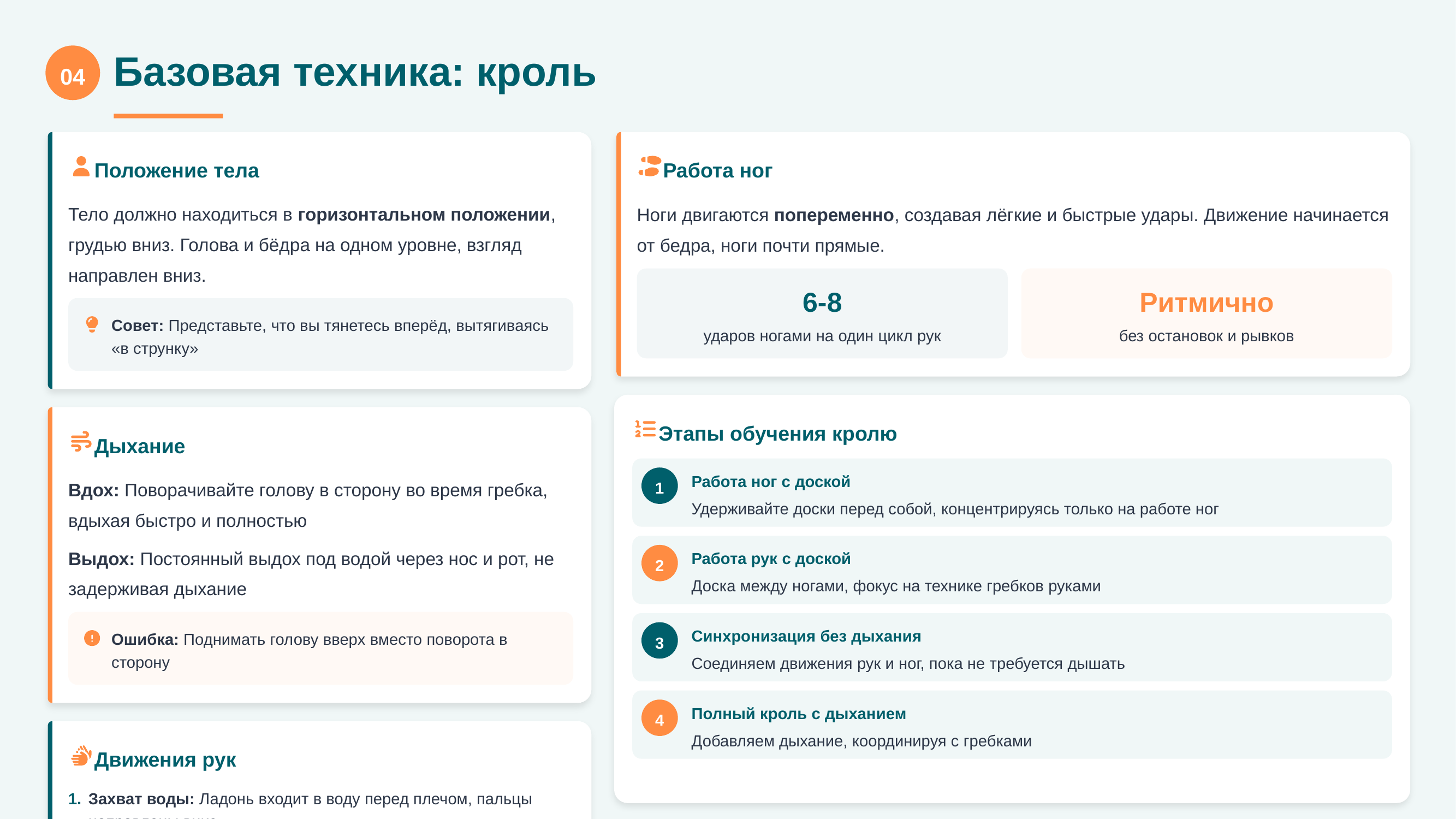

04

Базовая техника: кроль

Положение тела
Работа ног

Тело должно находиться в горизонтальном положении, грудью вниз. Голова и бёдра на одном уровне, взгляд направлен вниз.
Ноги двигаются попеременно, создавая лёгкие и быстрые удары. Движение начинается от бедра, ноги почти прямые.

6-8
Ритмично

Совет: Представьте, что вы тянетесь вперёд, вытягиваясь «в струнку»

ударов ногами на один цикл рук
без остановок и рывков

Этапы обучения кролю

Дыхание

1

Работа ног с доской
Вдох: Поворачивайте голову в сторону во время гребка, вдыхая быстро и полностью
Удерживайте доски перед собой, концентрируясь только на работе ног

Выдох: Постоянный выдох под водой через нос и рот, не задерживая дыхание
2

Работа рук с доской
Доска между ногами, фокус на технике гребков руками

3

Синхронизация без дыхания
Ошибка: Поднимать голову вверх вместо поворота в сторону

Соединяем движения рук и ног, пока не требуется дышать

4

Полный кроль с дыханием

Добавляем дыхание, координируя с гребками
Движения рук

1.
Захват воды: Ладонь входит в воду перед плечом, пальцы направлены вниз

2.
Гребок: Движение ладони вдоль тела к бедру, локть согнут
Прогрессия обучения

3.
Завершение: Выталкивание воды у бедра, рука выпрямляется
Начинайте с коротких дистанций (10-15 м), постепенно увеличивая до 25-50 м. Сначала важна правильность техники, а не скорость.
4.
Возврат: Рука возвращается над водой в исходное положение